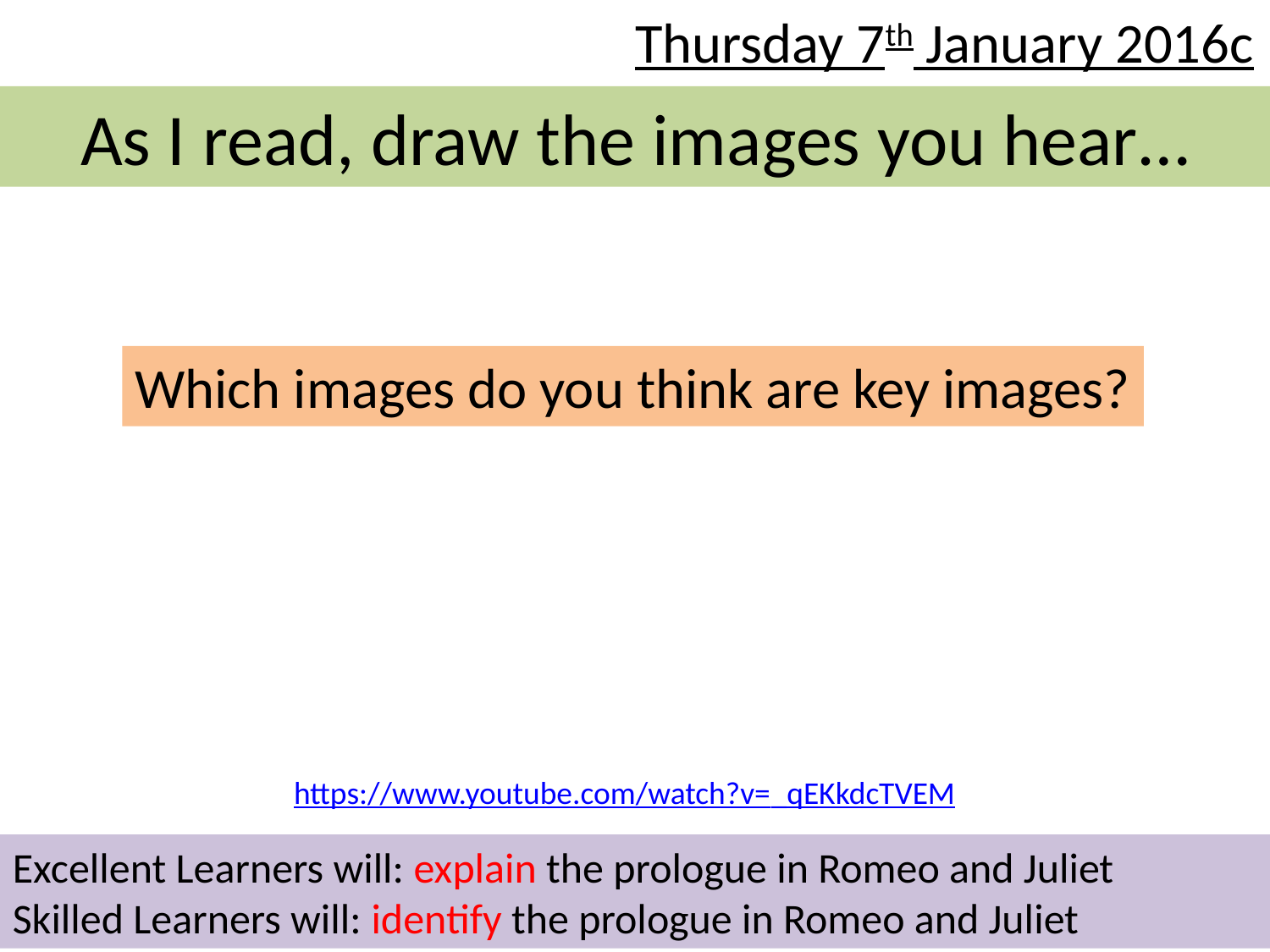

Thursday 7th January 2016c
# As I read, draw the images you hear…
Which images do you think are key images?
https://www.youtube.com/watch?v=_qEKkdcTVEM

Excellent Learners will: explain the prologue in Romeo and Juliet
Skilled Learners will: identify the prologue in Romeo and Juliet